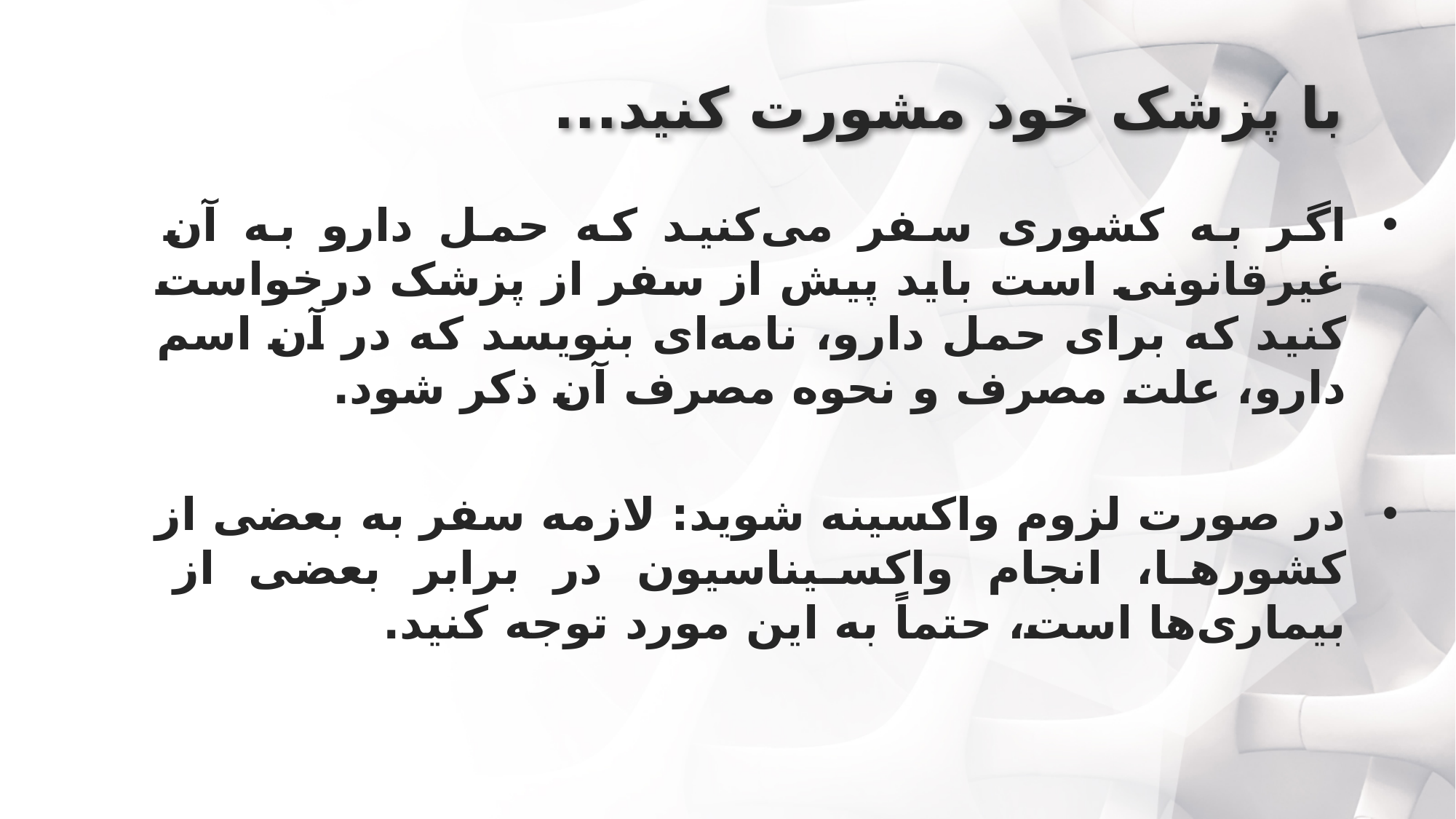

# با پزشک خود مشورت کنید...
اگر به کشوری سفر می‌کنید که حمل دارو به آن غیرقانونی است باید پیش از سفر از پزشک درخواست کنید که برای حمل دارو، نامه‌ای بنویسد که در آن اسم دارو، علت مصرف و نحوه مصرف آن ذکر شود.

در صورت لزوم واکسینه شوید: لازمه سفر به بعضی از کشورها، انجام واکسیناسیون در برابر بعضی از بیماری‌ها است، حتماً به این مورد توجه کنید.